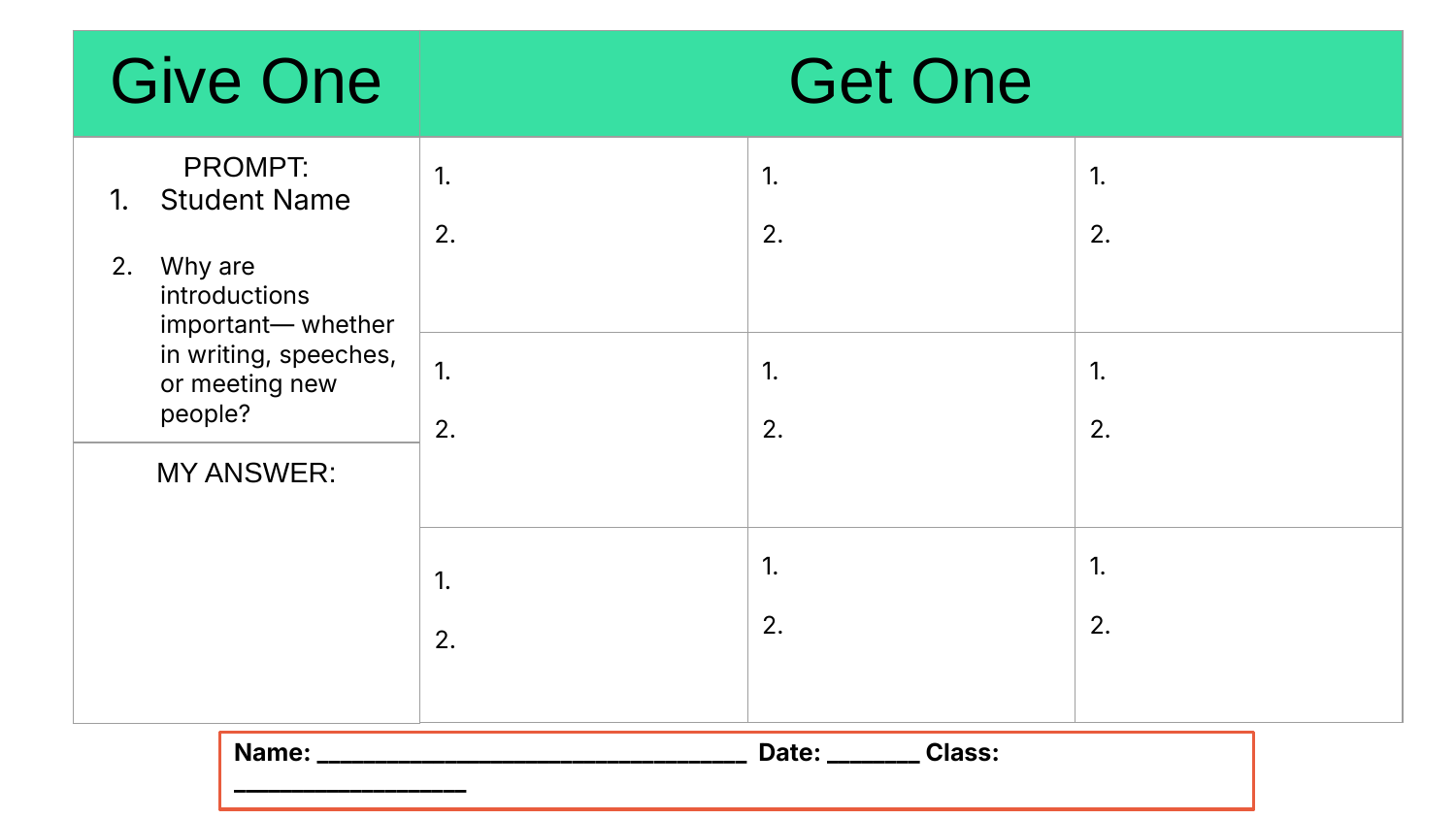

| Get One |  |  |
| --- | --- | --- |
| 1. 2. | 1. 2. | 1. 2. |
| 1. 2. | 1. 2. | 1. 2. |
| 1. 2. | 1. 2. | 1. 2. |
| Give One |
| --- |
| PROMPT: Student Name Why are introductions important— whether in writing, speeches, or meeting new people? |
| MY ANSWER: |
Name: _____________________________________  Date: ________ Class: ____________________